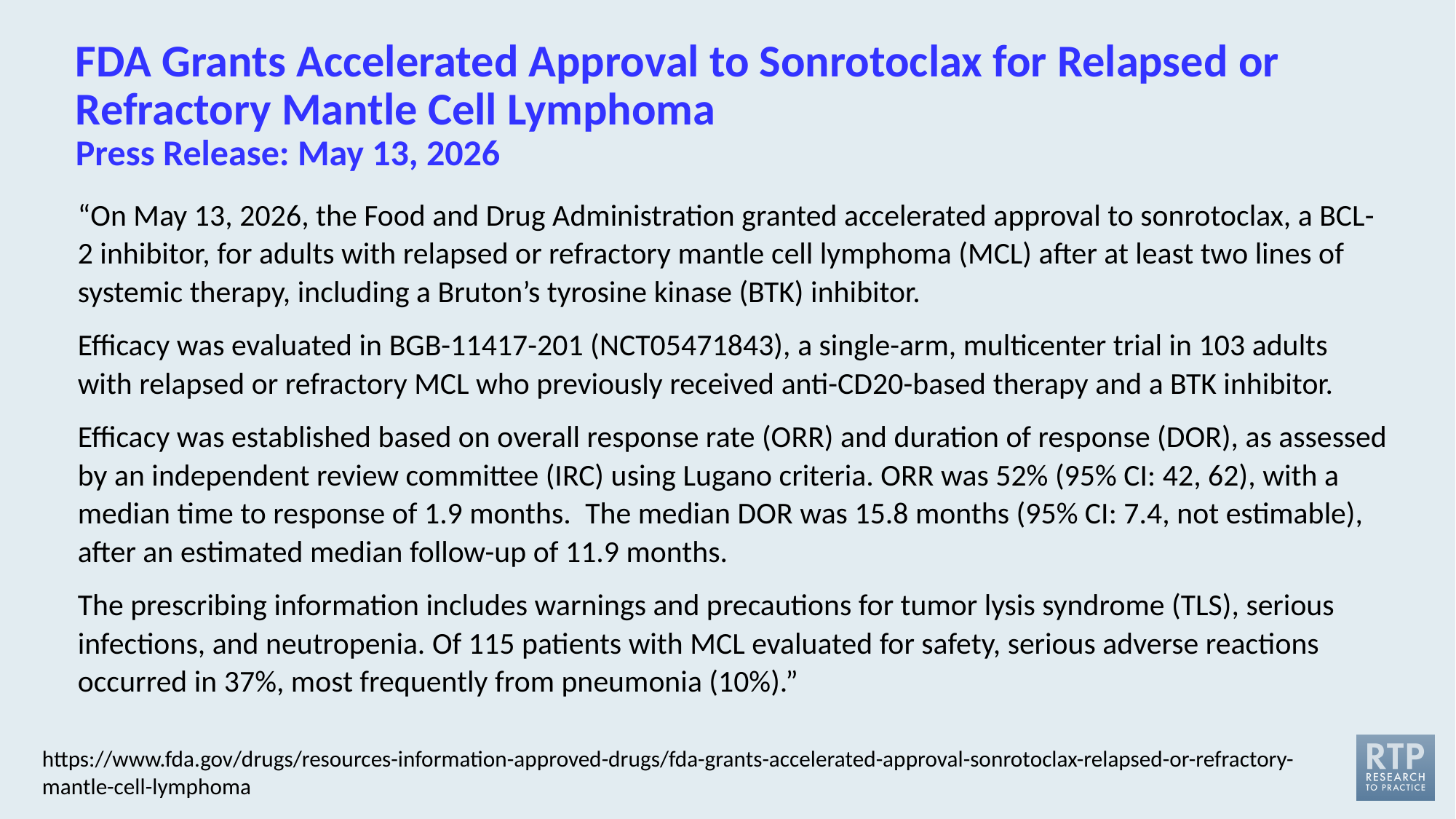

# FDA Grants Accelerated Approval to Sonrotoclax for Relapsed or Refractory Mantle Cell Lymphoma Press Release: May 13, 2026
“On May 13, 2026, the Food and Drug Administration granted accelerated approval to sonrotoclax, a BCL-2 inhibitor, for adults with relapsed or refractory mantle cell lymphoma (MCL) after at least two lines of systemic therapy, including a Bruton’s tyrosine kinase (BTK) inhibitor.
Efficacy was evaluated in BGB-11417-201 (NCT05471843), a single-arm, multicenter trial in 103 adults with relapsed or refractory MCL who previously received anti-CD20-based therapy and a BTK inhibitor.
Efficacy was established based on overall response rate (ORR) and duration of response (DOR), as assessed by an independent review committee (IRC) using Lugano criteria. ORR was 52% (95% CI: 42, 62), with a median time to response of 1.9 months.  The median DOR was 15.8 months (95% CI: 7.4, not estimable), after an estimated median follow-up of 11.9 months.
The prescribing information includes warnings and precautions for tumor lysis syndrome (TLS), serious infections, and neutropenia. Of 115 patients with MCL evaluated for safety, serious adverse reactions occurred in 37%, most frequently from pneumonia (10%).”

https://www.fda.gov/drugs/resources-information-approved-drugs/fda-grants-accelerated-approval-sonrotoclax-relapsed-or-refractory-mantle-cell-lymphoma